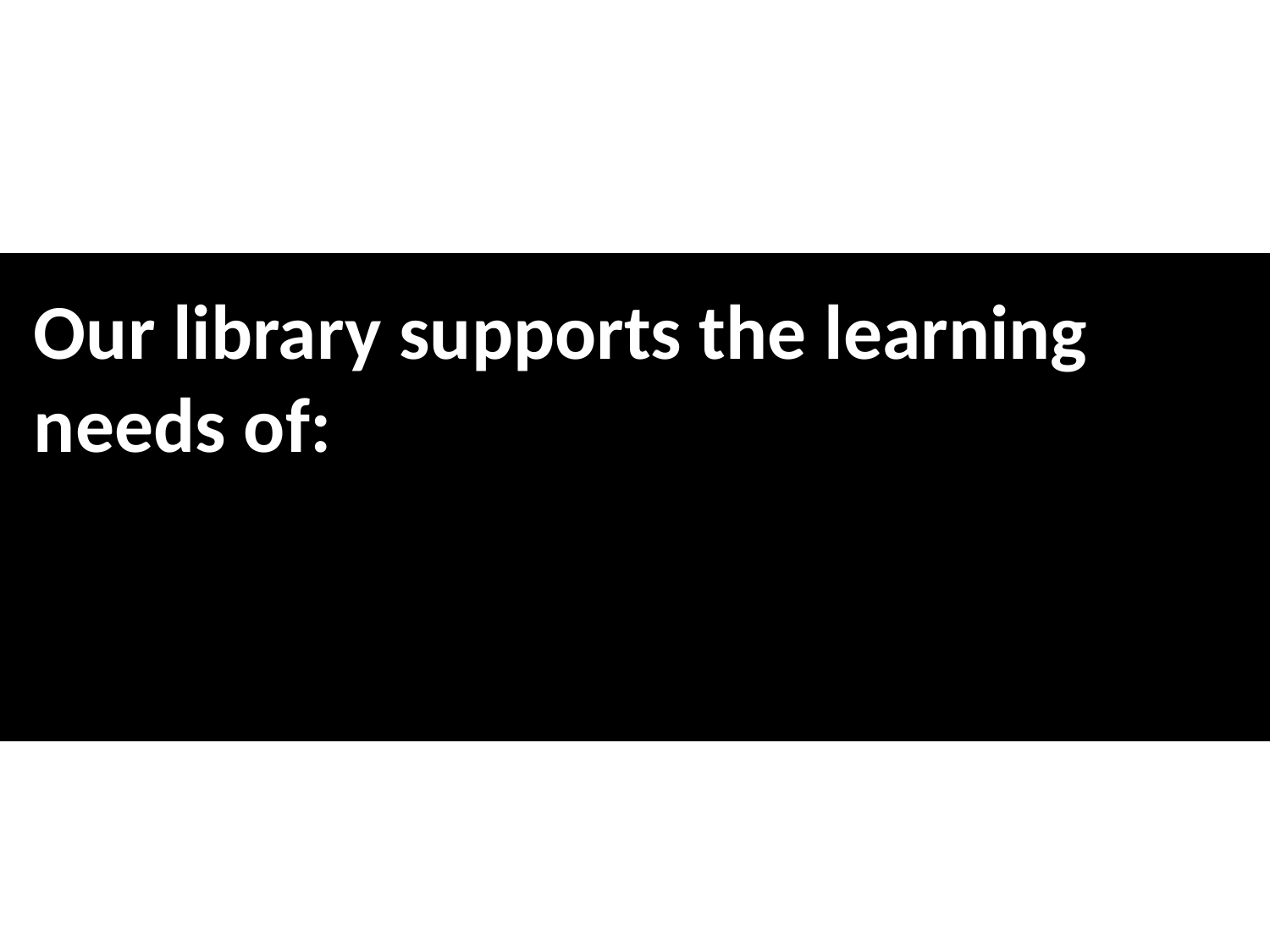

# Our library supports the learning needs of: